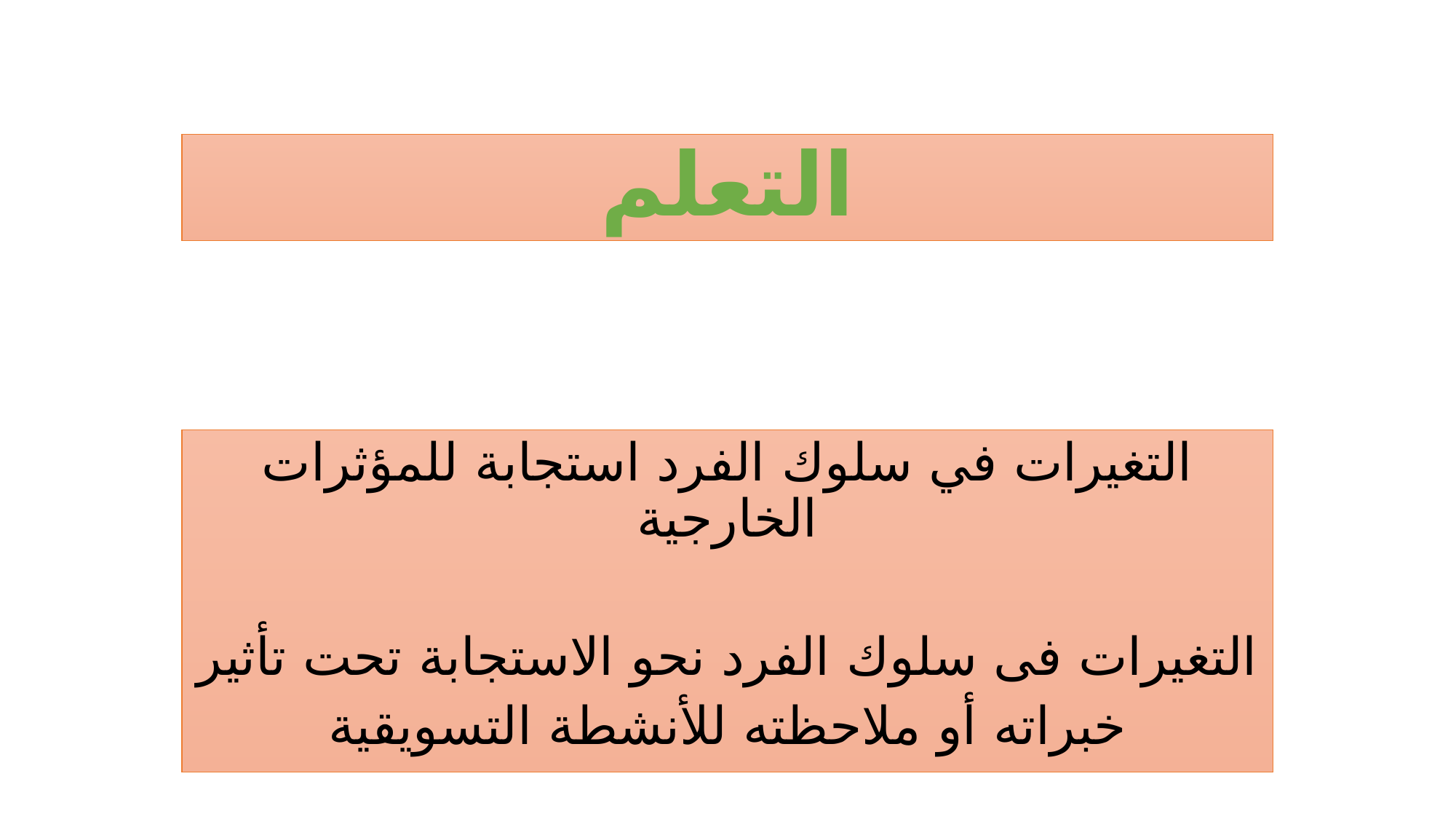

# التعلم
التغيرات في سلوك الفرد استجابة للمؤثرات الخارجية

التغيرات فى سلوك الفرد نحو الاستجابة تحت تأثير
خبراته أو ملاحظته للأنشطة التسويقية